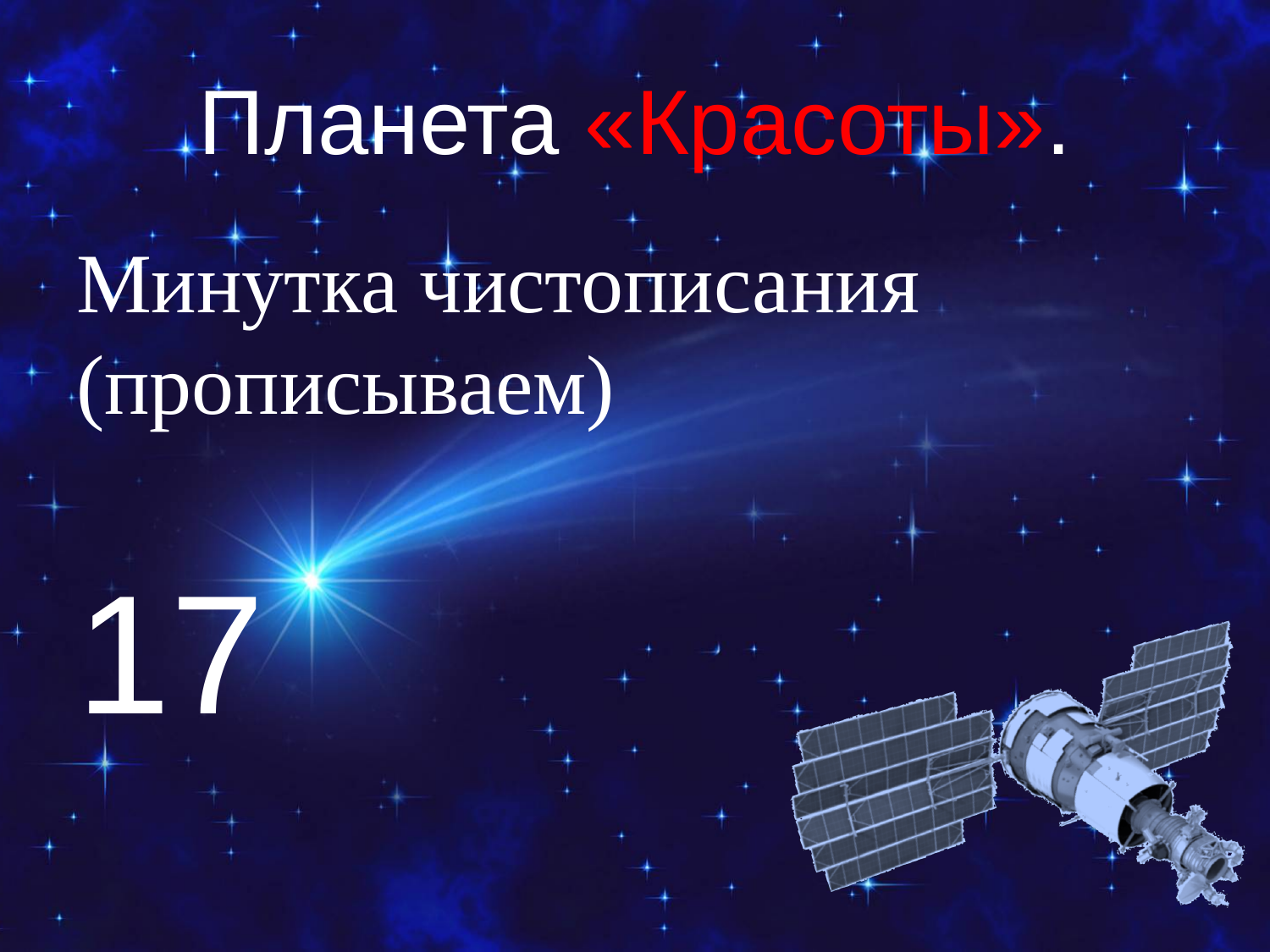

# Планета «Красоты».
Минутка чистописания (прописываем)

17